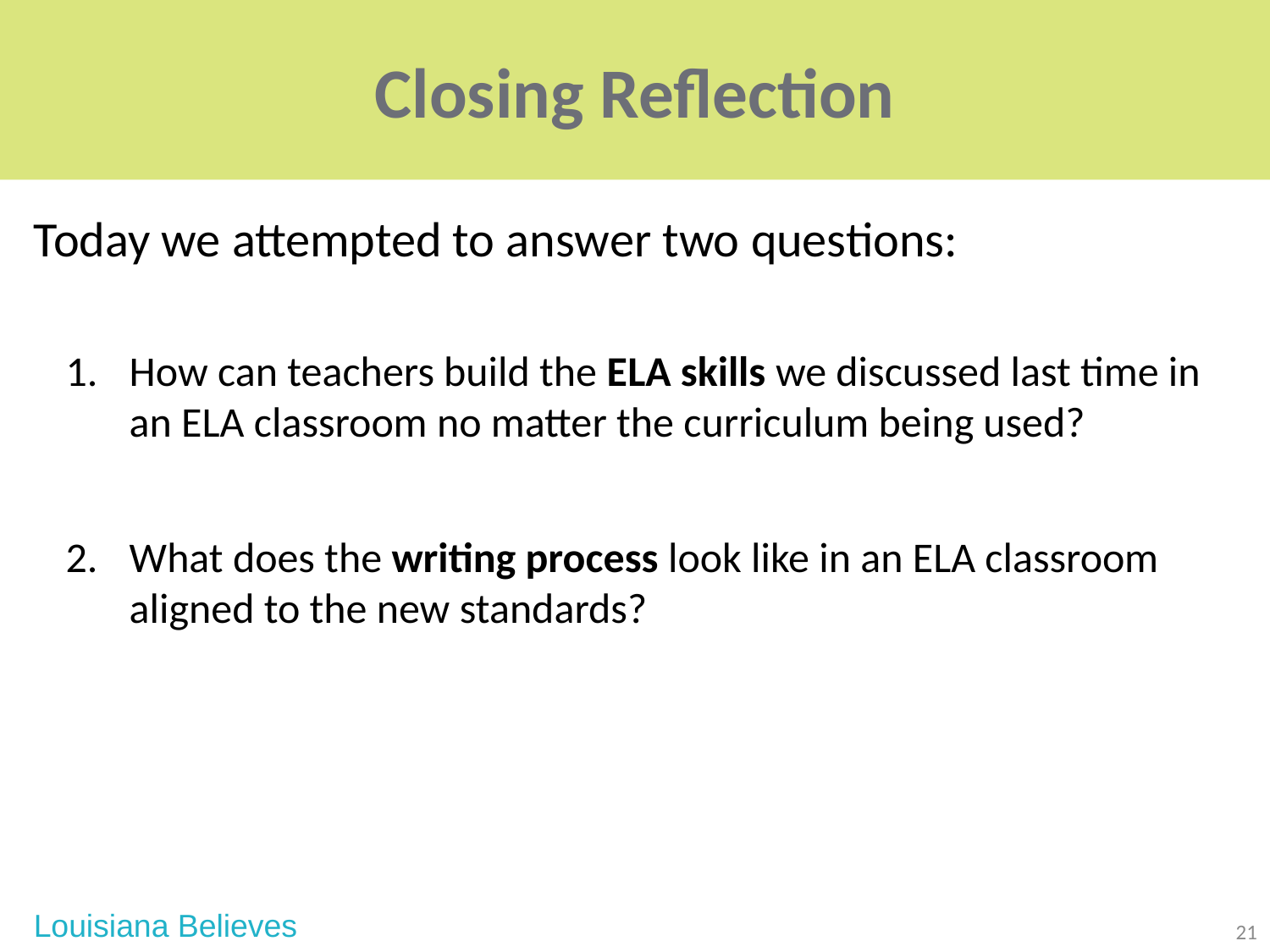

# Closing Reflection
Today we attempted to answer two questions:

How can teachers build the ELA skills we discussed last time in an ELA classroom no matter the curriculum being used?

What does the writing process look like in an ELA classroom aligned to the new standards?

Louisiana Believes
21